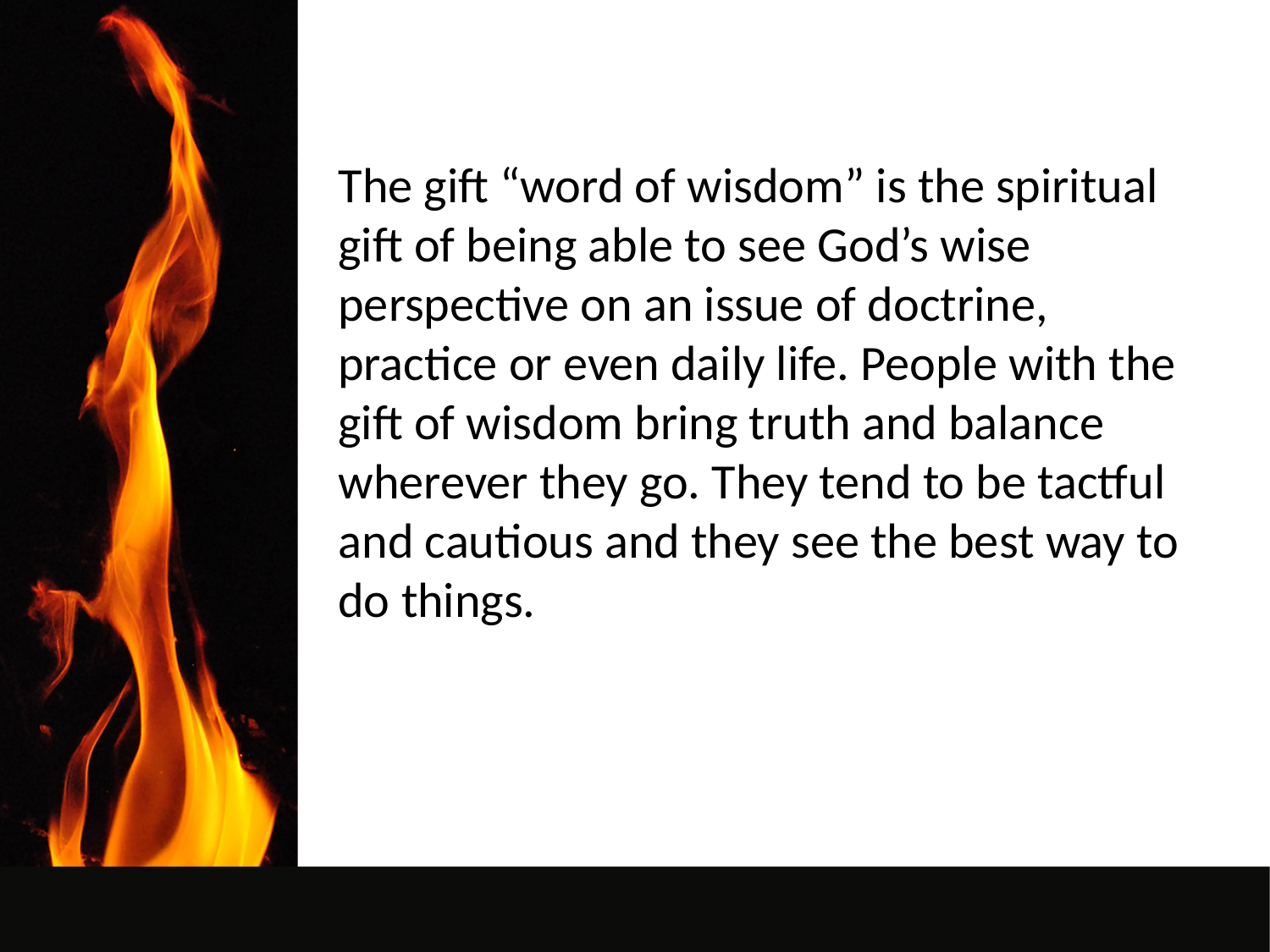

The gift “word of wisdom” is the spiritual gift of being able to see God’s wise perspective on an issue of doctrine, practice or even daily life. People with the gift of wisdom bring truth and balance wherever they go. They tend to be tactful and cautious and they see the best way to do things.